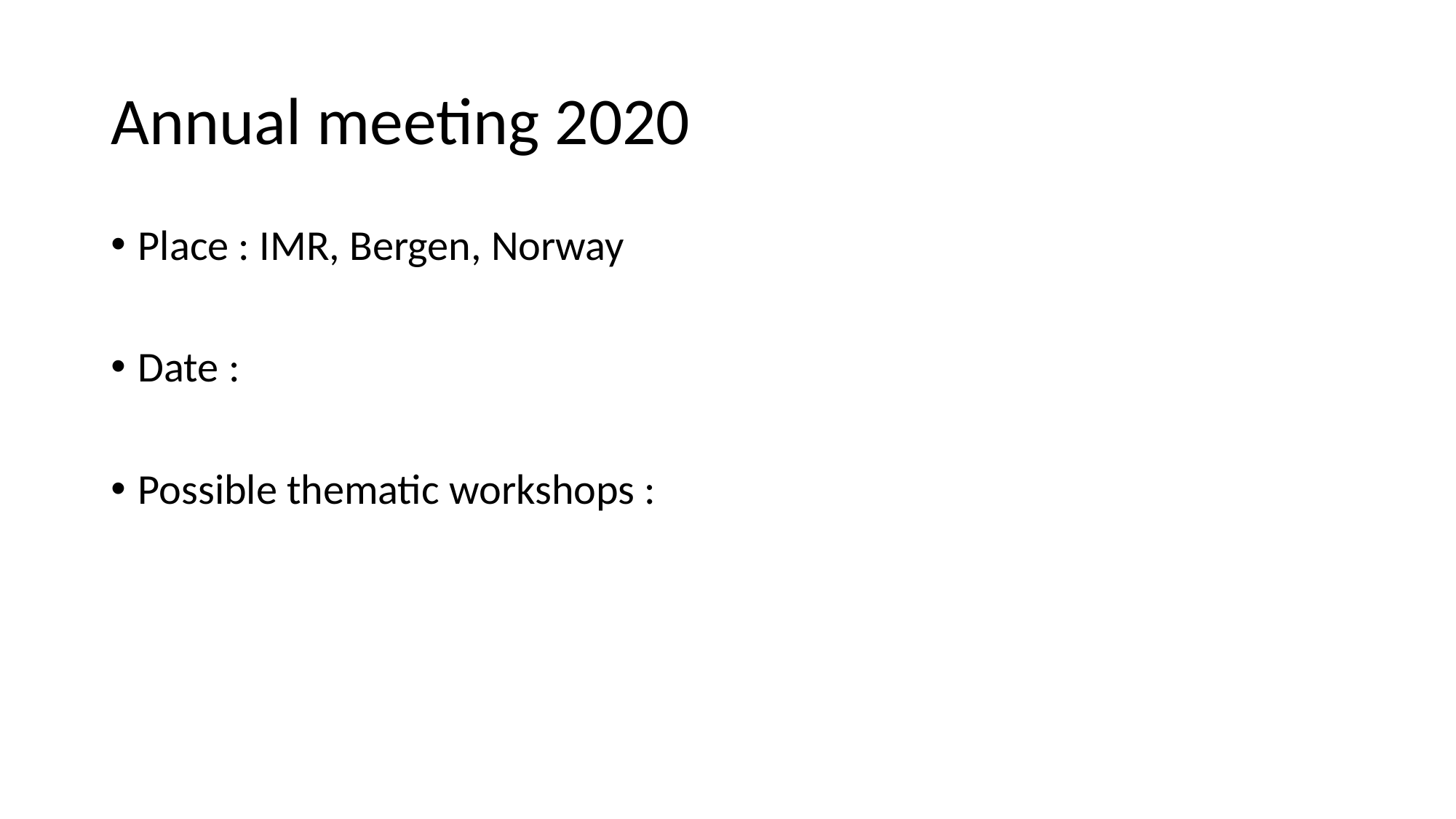

# Annual meeting 2020
Place : IMR, Bergen, Norway

Date :

Possible thematic workshops :